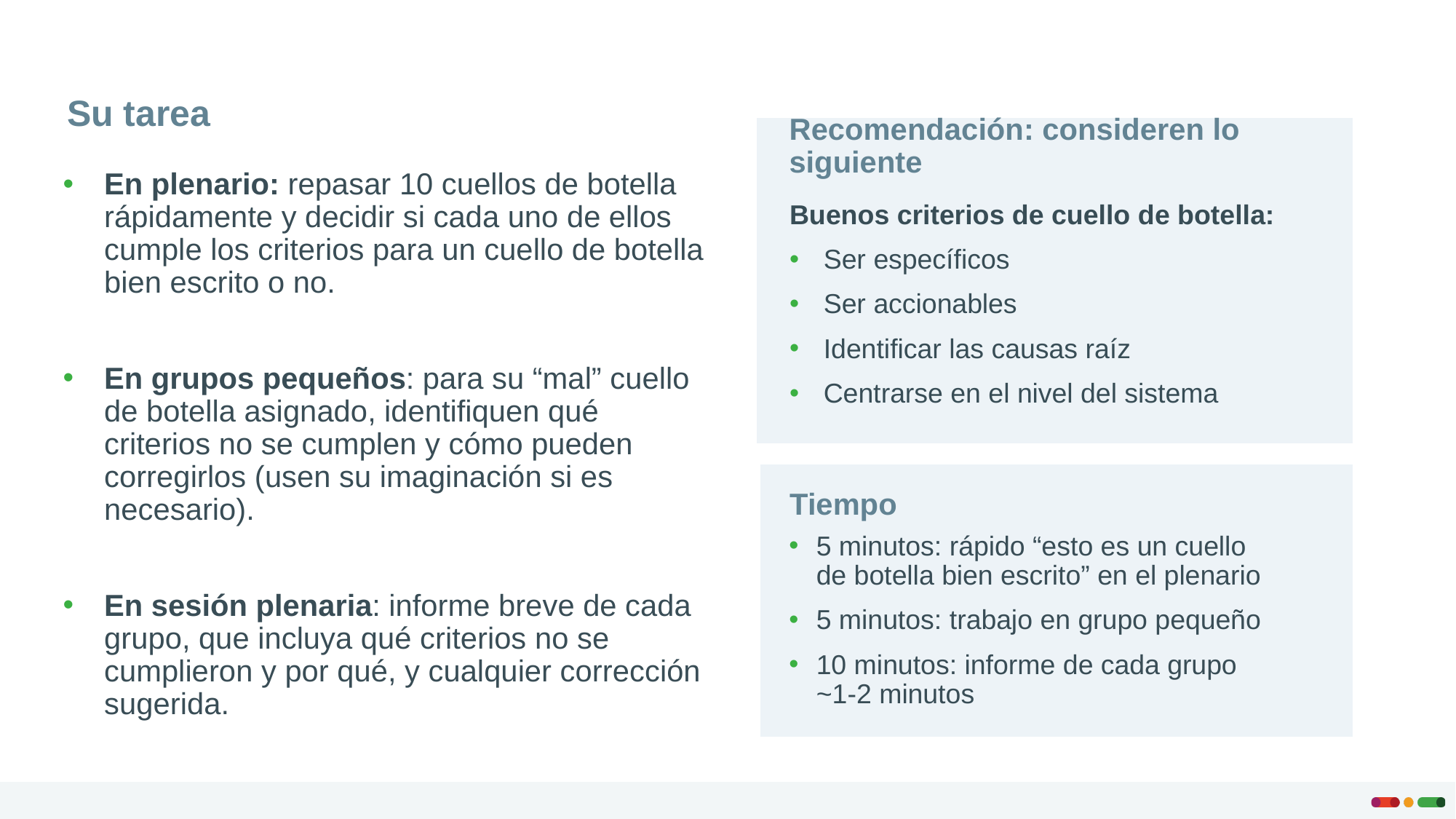

Su tarea
Recomendación: consideren lo siguiente

En plenario: repasar 10 cuellos de botella rápidamente y decidir si cada uno de ellos cumple los criterios para un cuello de botella bien escrito o no.

En grupos pequeños: para su “mal” cuello de botella asignado, identifiquen qué criterios no se cumplen y cómo pueden corregirlos (usen su imaginación si es necesario).

En sesión plenaria: informe breve de cada grupo, que incluya qué criterios no se cumplieron y por qué, y cualquier corrección sugerida.
Buenos criterios de cuello de botella:
Ser específicos
Ser accionables
Identificar las causas raíz
Centrarse en el nivel del sistema

Tiempo
5 minutos: rápido “esto es un cuello de botella bien escrito” en el plenario
5 minutos: trabajo en grupo pequeño
10 minutos: informe de cada grupo ~1-2 minutos